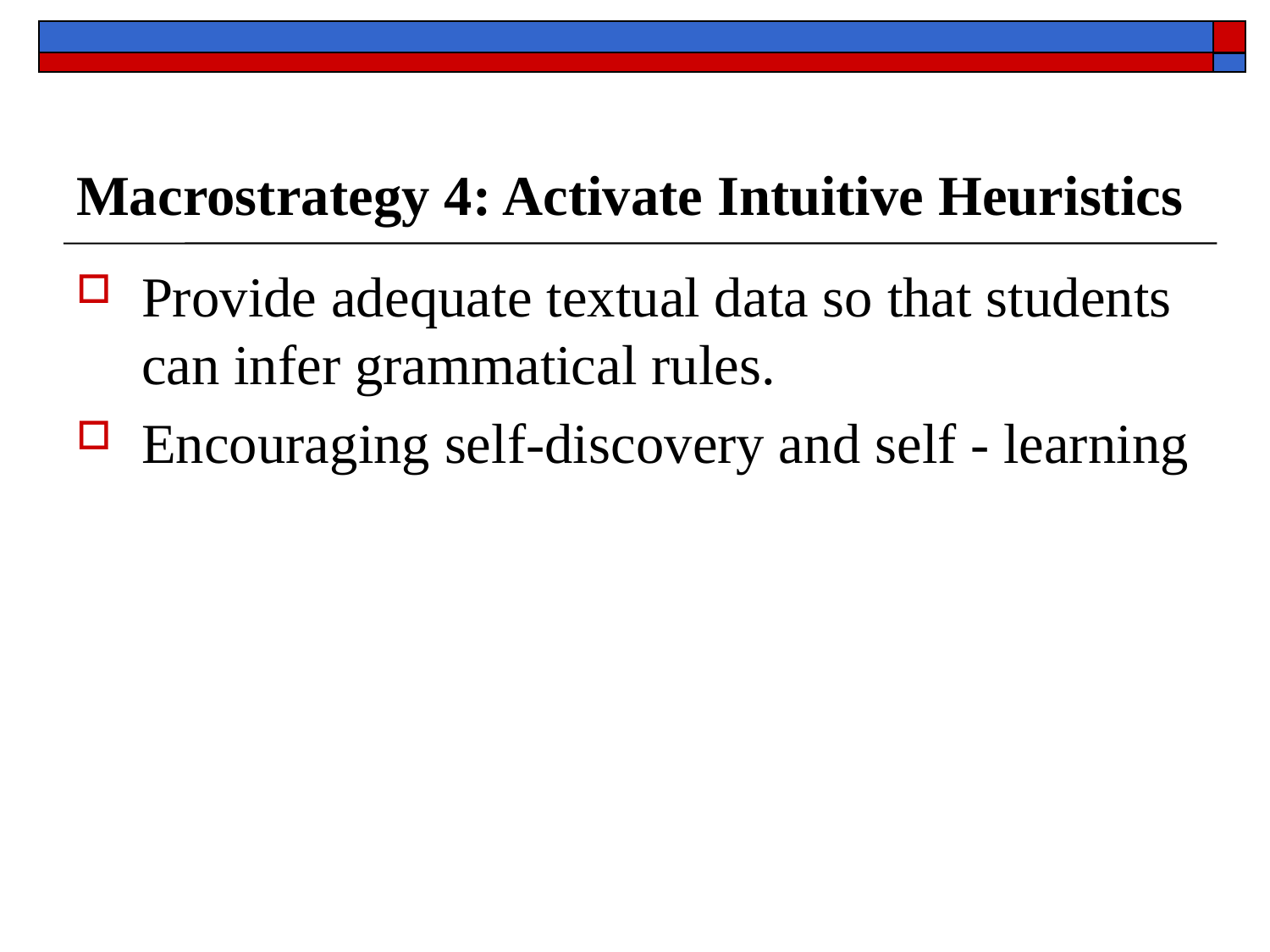

# Macrostrategy 4: Activate Intuitive Heuristics
Provide adequate textual data so that students can infer grammatical rules.
Encouraging self-discovery and self - learning